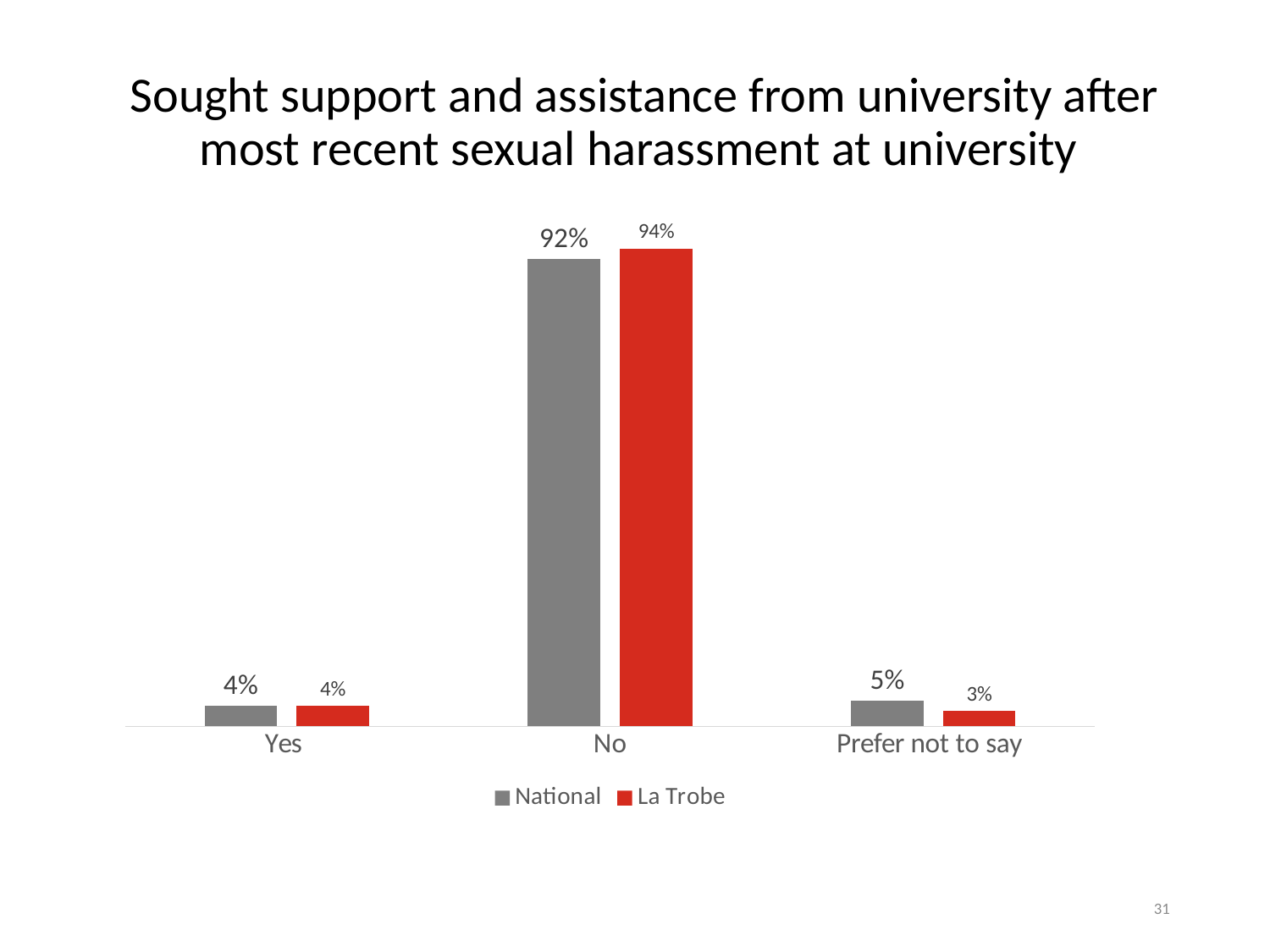

Sought support and assistance from university after most recent sexual harassment at university

### Chart

| Category | National | La Trobe |
|---|---|---|
| Yes  | 0.04 | 0.04 |
| No | 0.92 | 0.94 |
| Prefer not to say  | 0.05 | 0.03 |
31